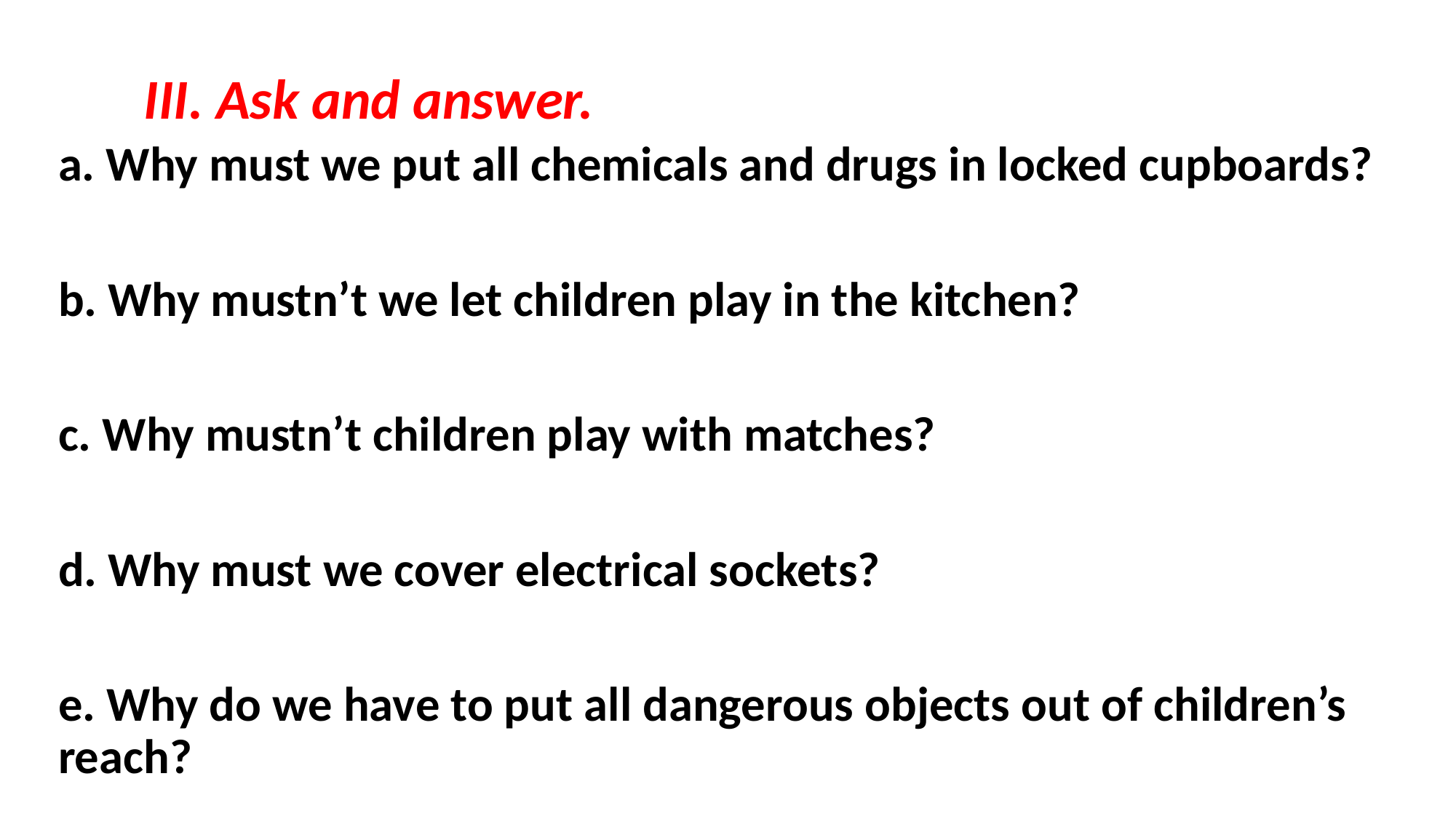

III. Ask and answer.
a. Why must we put all chemicals and drugs in locked cupboards?

b. Why mustn’t we let children play in the kitchen?

c. Why mustn’t children play with matches?

d. Why must we cover electrical sockets?

e. Why do we have to put all dangerous objects out of children’s reach?